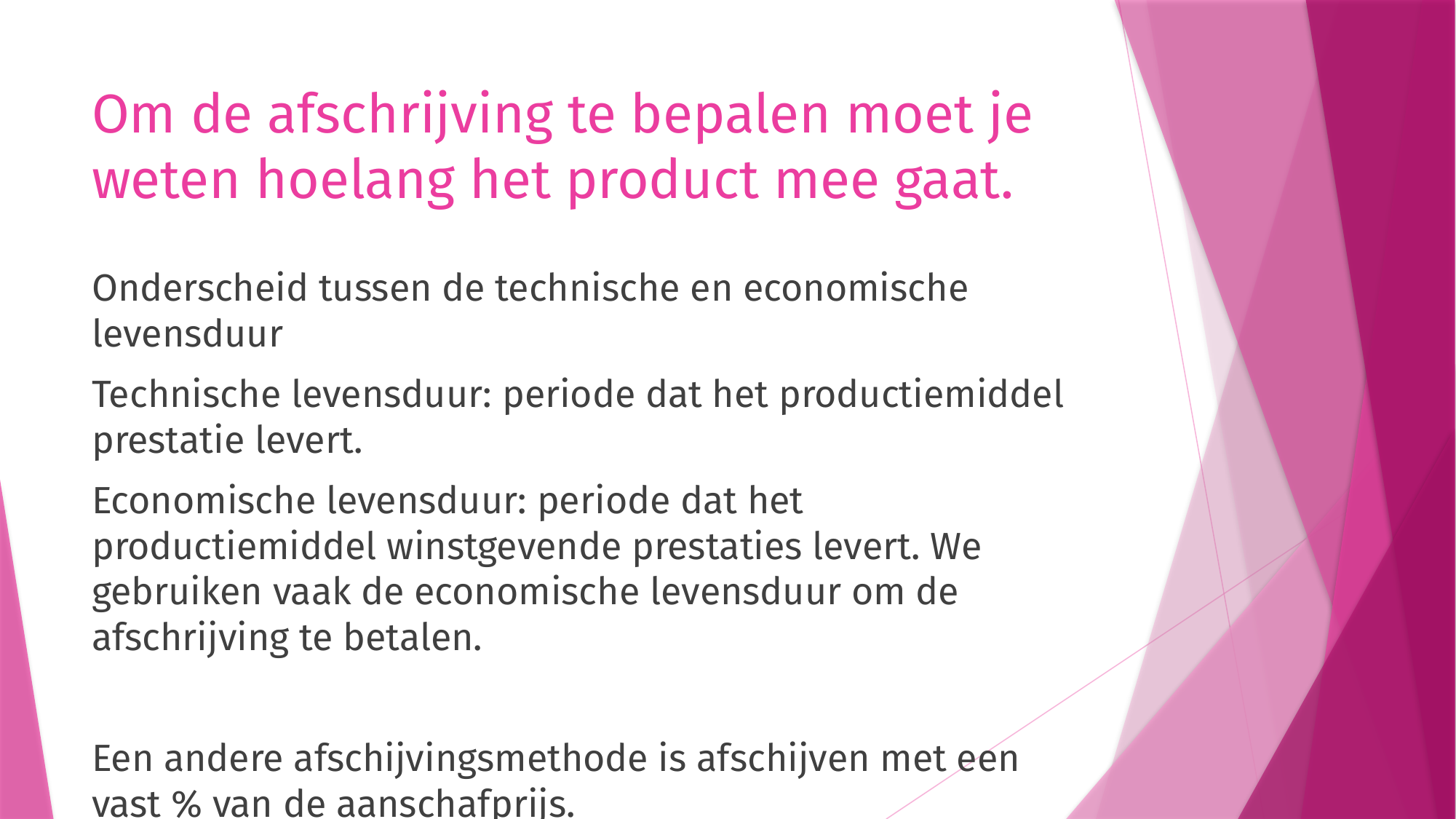

# Om de afschrijving te bepalen moet je weten hoelang het product mee gaat.
Onderscheid tussen de technische en economische levensduur
Technische levensduur: periode dat het productiemiddel prestatie levert.
Economische levensduur: periode dat het productiemiddel winstgevende prestaties levert. We gebruiken vaak de economische levensduur om de afschrijving te betalen.

Een andere afschijvingsmethode is afschijven met een vast % van de aanschafprijs.